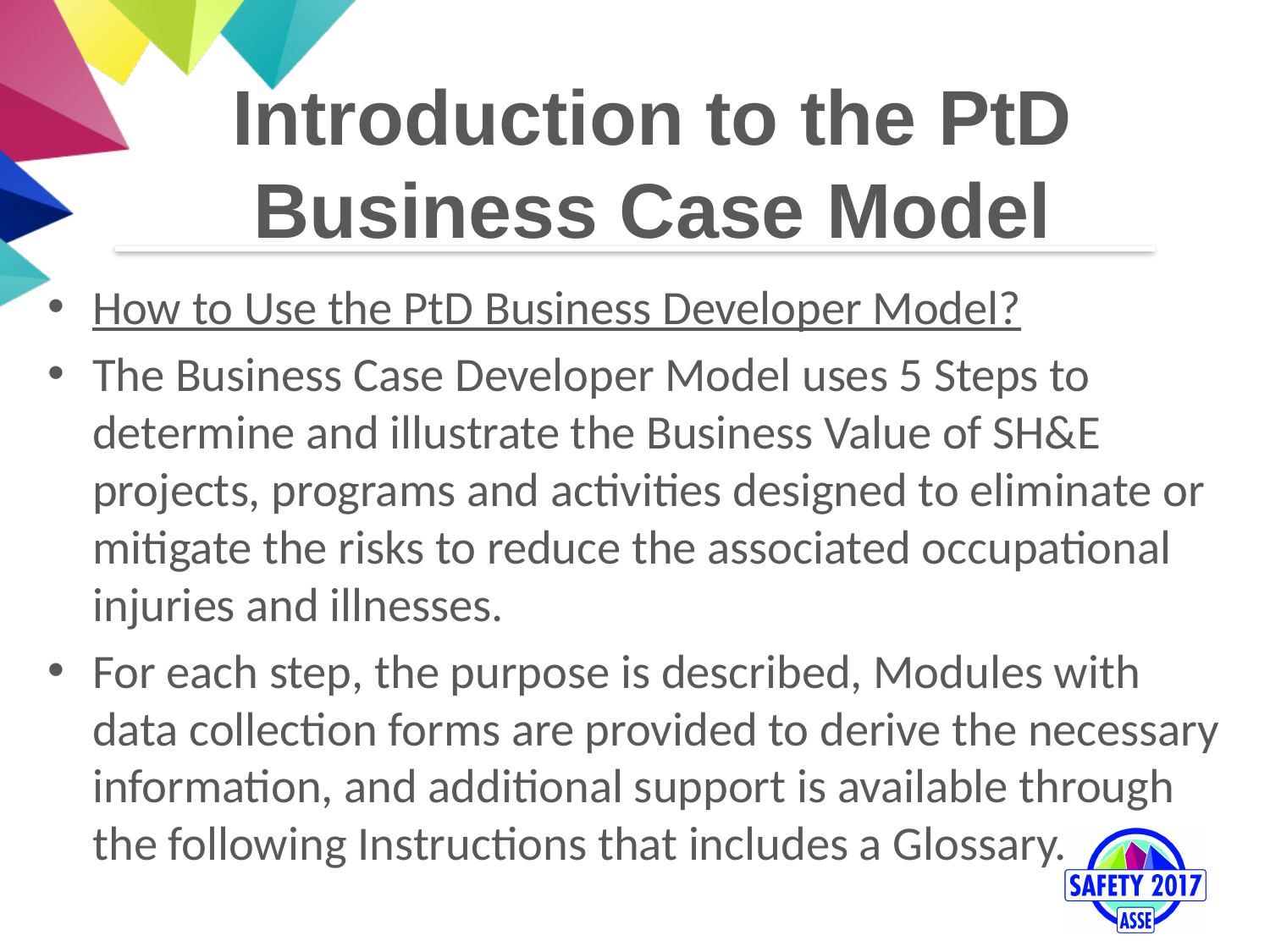

# Introduction to the PtD Business Case Model
How to Use the PtD Business Developer Model?
The Business Case Developer Model uses 5 Steps to determine and illustrate the Business Value of SH&E projects, programs and activities designed to eliminate or mitigate the risks to reduce the associated occupational injuries and illnesses.
For each step, the purpose is described, Modules with data collection forms are provided to derive the necessary information, and additional support is available through the following Instructions that includes a Glossary.